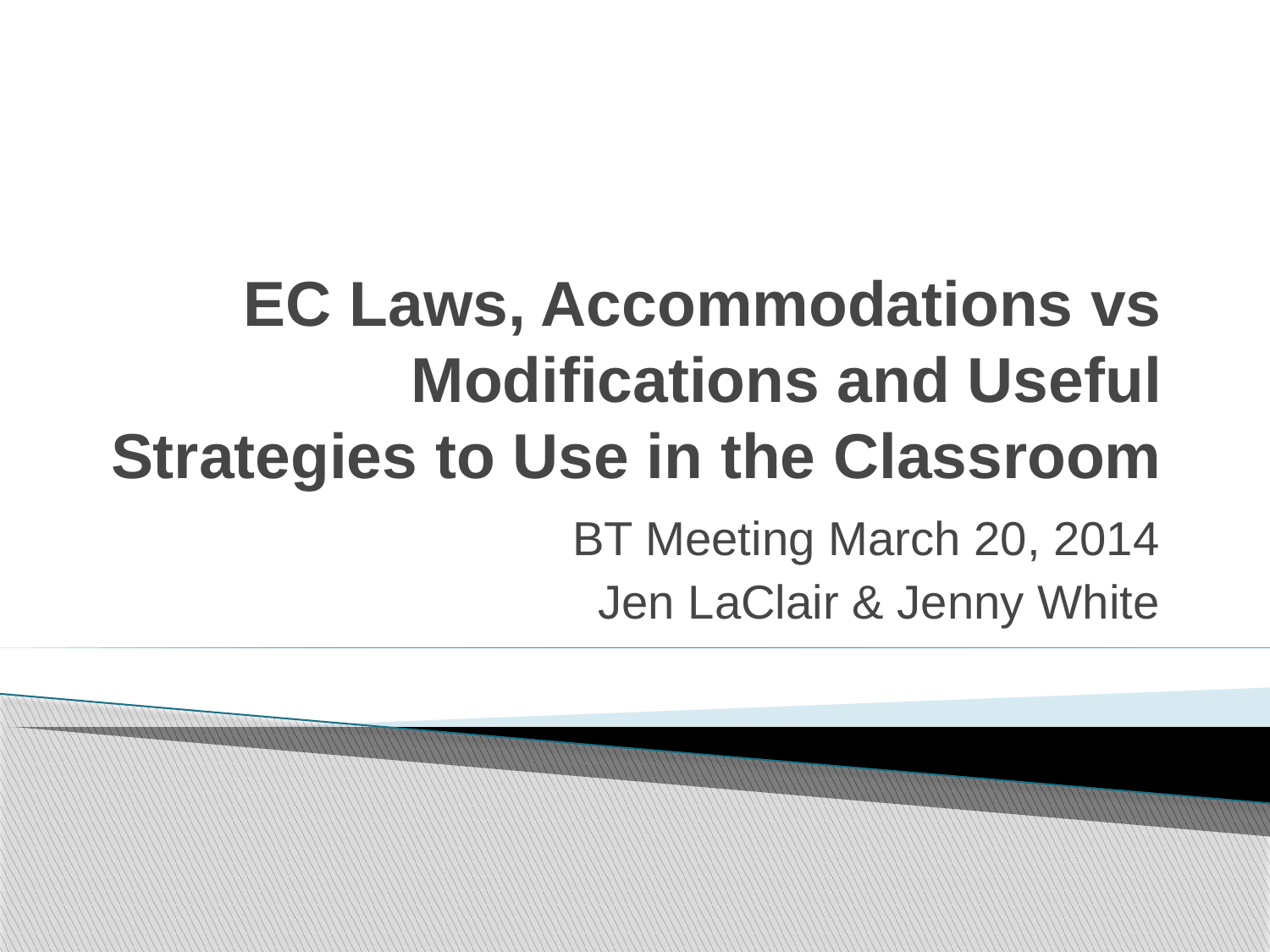

# EC Laws, Accommodations vs Modifications and Useful Strategies to Use in the Classroom
BT Meeting March 20, 2014
Jen LaClair & Jenny White